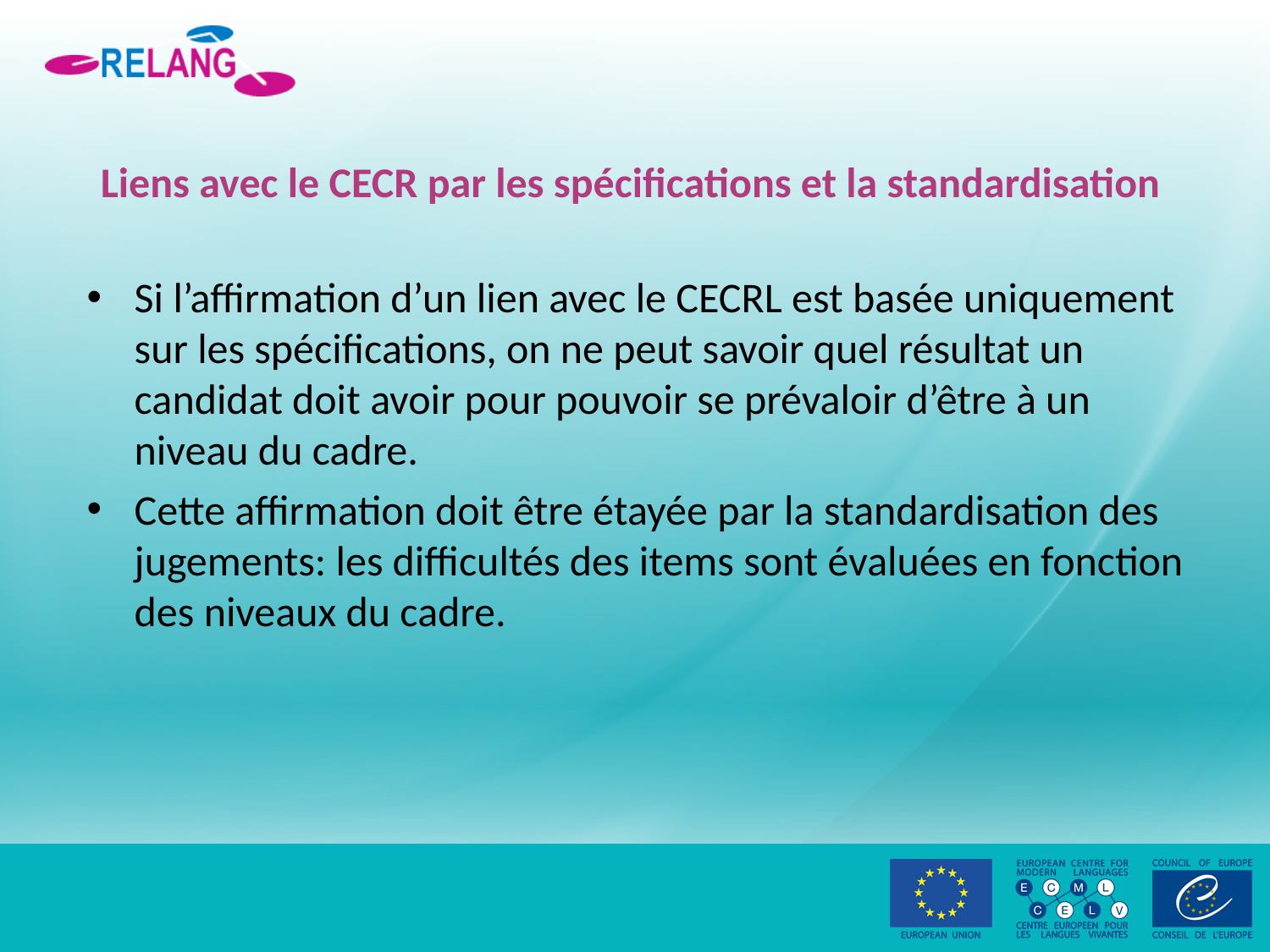

# Liens avec le CECR par les spécifications et la standardisation

Si l’affirmation d’un lien avec le CECRL est basée uniquement sur les spécifications, on ne peut savoir quel résultat un candidat doit avoir pour pouvoir se prévaloir d’être à un niveau du cadre.
Cette affirmation doit être étayée par la standardisation des jugements: les difficultés des items sont évaluées en fonction des niveaux du cadre.